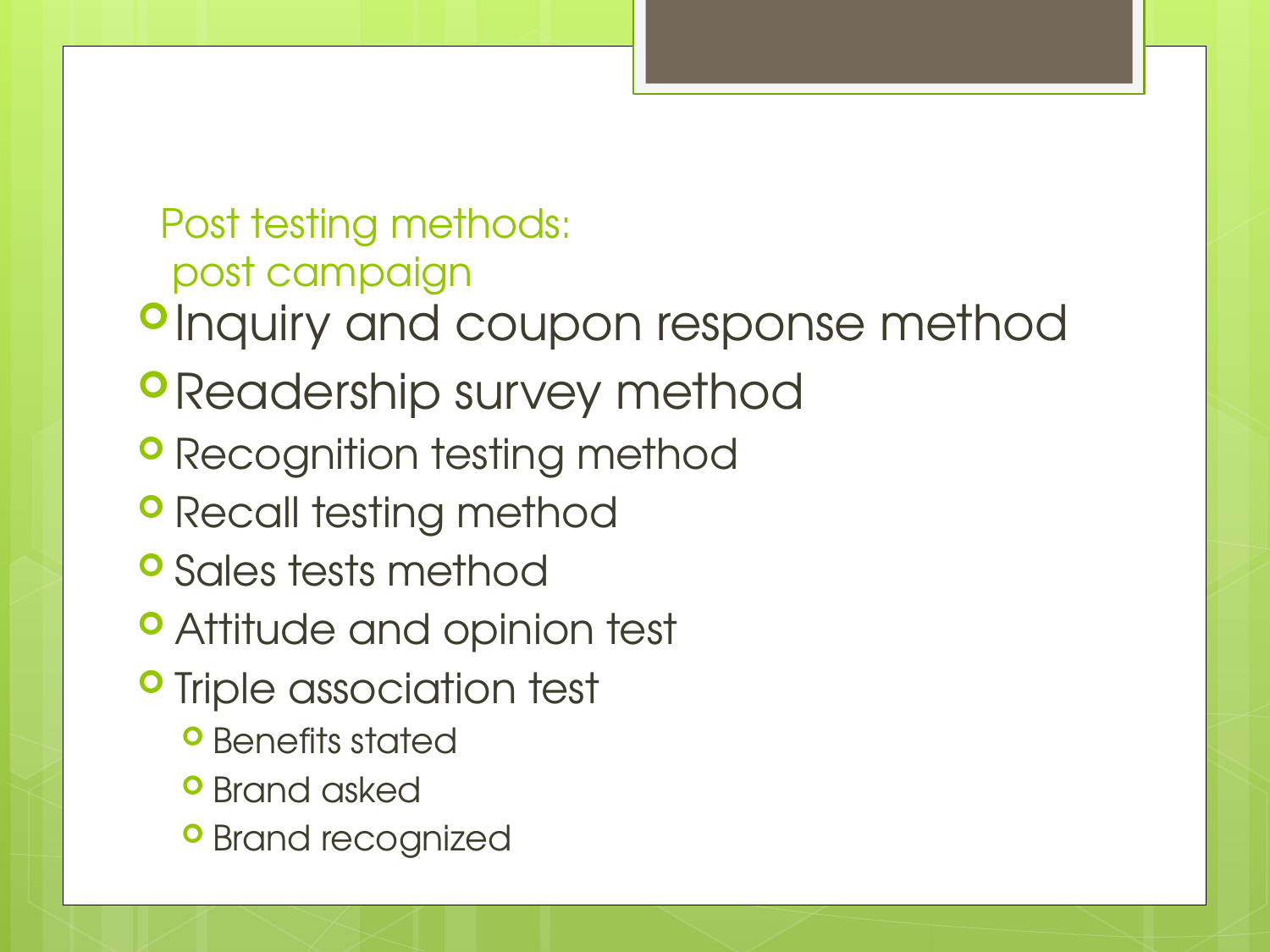

# Post testing methods: post campaign
Inquiry and coupon response method
Readership survey method
Recognition testing method
Recall testing method
Sales tests method
Attitude and opinion test
Triple association test
Benefits stated
Brand asked
Brand recognized